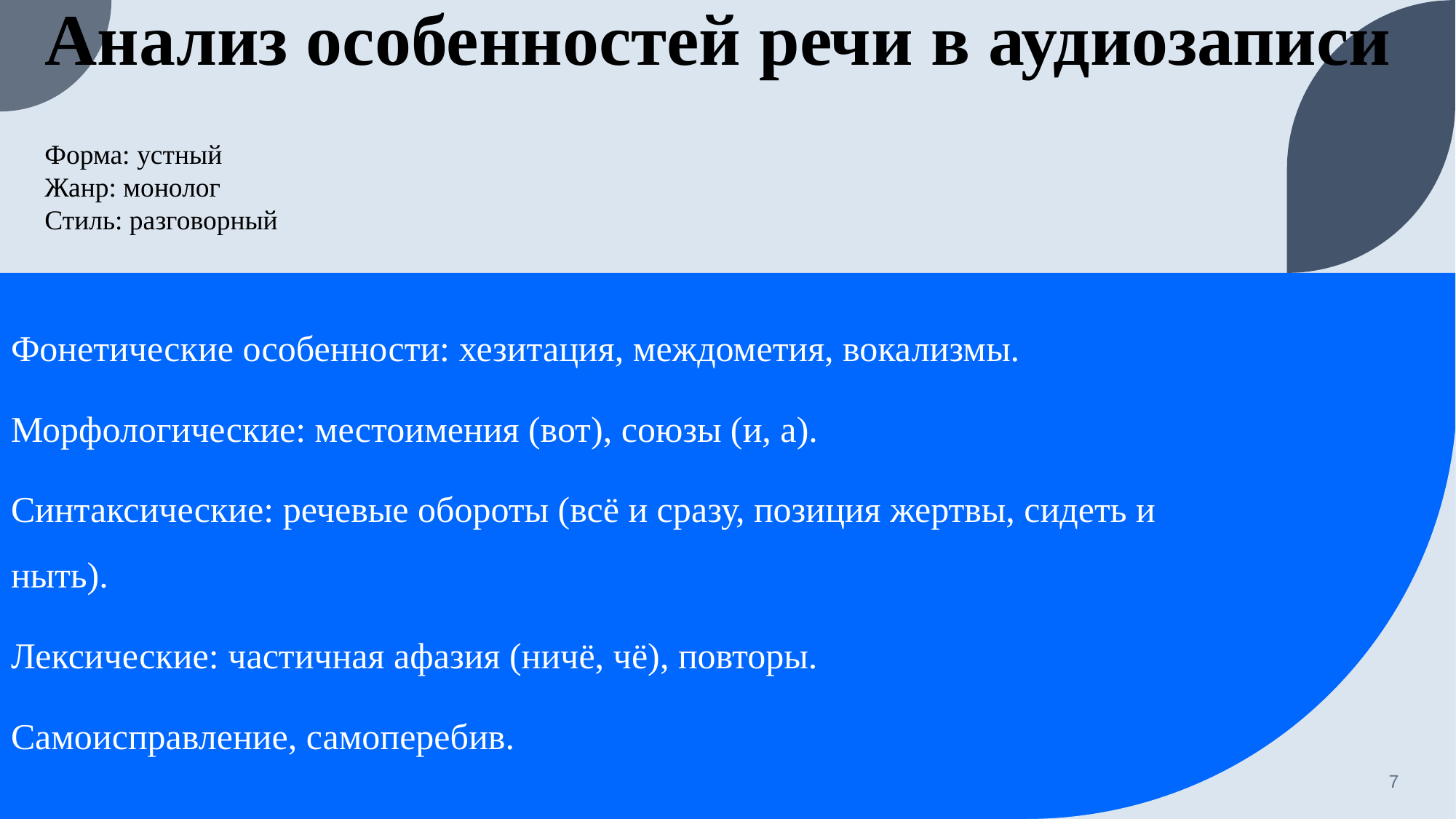

# Анализ особенностей речи в аудиозаписи
Форма: устный
Жанр: монолог
Стиль: разговорный
Фонетические особенности: хезитация, междометия, вокализмы.
Морфологические: местоимения (вот), союзы (и, а).
Синтаксические: речевые обороты (всё и сразу, позиция жертвы, сидеть и ныть).
Лексические: частичная афазия (ничё, чё), повторы.
Самоисправление, самоперебив.
7